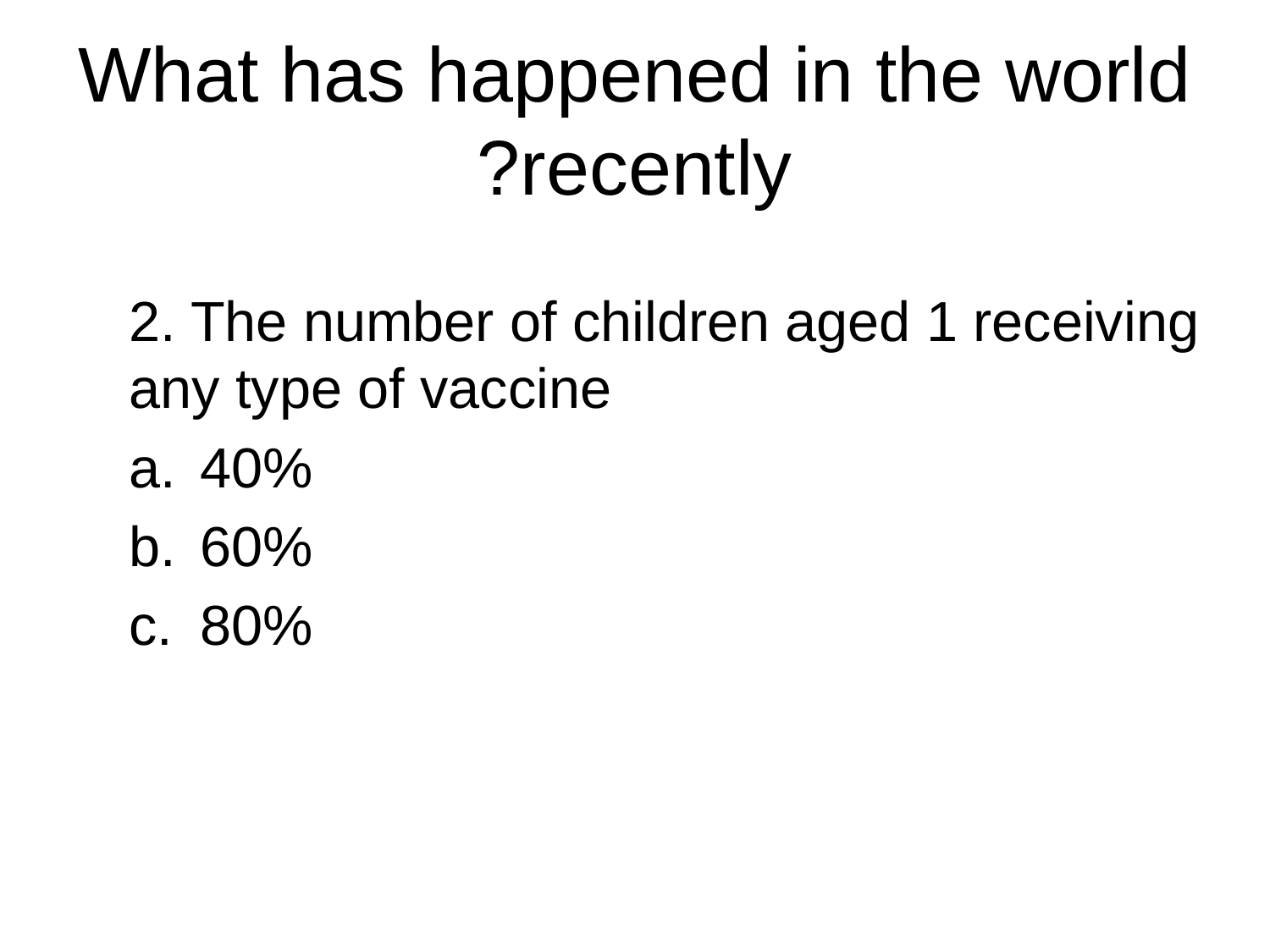

# What has happened in the world recently?
2. The number of children aged 1 receiving any type of vaccine
40%
60%
80%